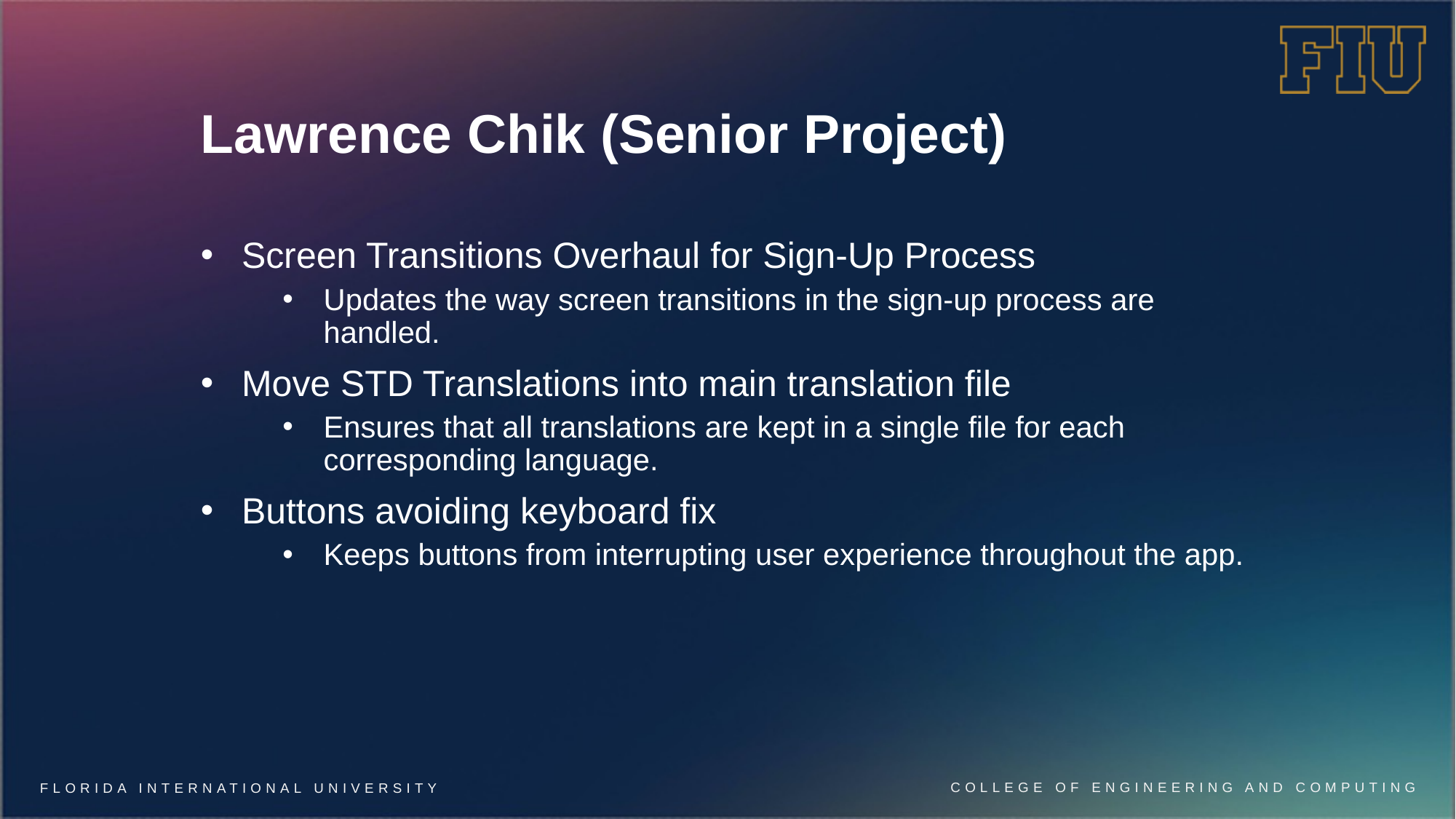

# Lawrence Chik (Senior Project)
Screen Transitions Overhaul for Sign-Up Process
Updates the way screen transitions in the sign-up process are handled.
Move STD Translations into main translation file
Ensures that all translations are kept in a single file for each corresponding language.
Buttons avoiding keyboard fix
Keeps buttons from interrupting user experience throughout the app.